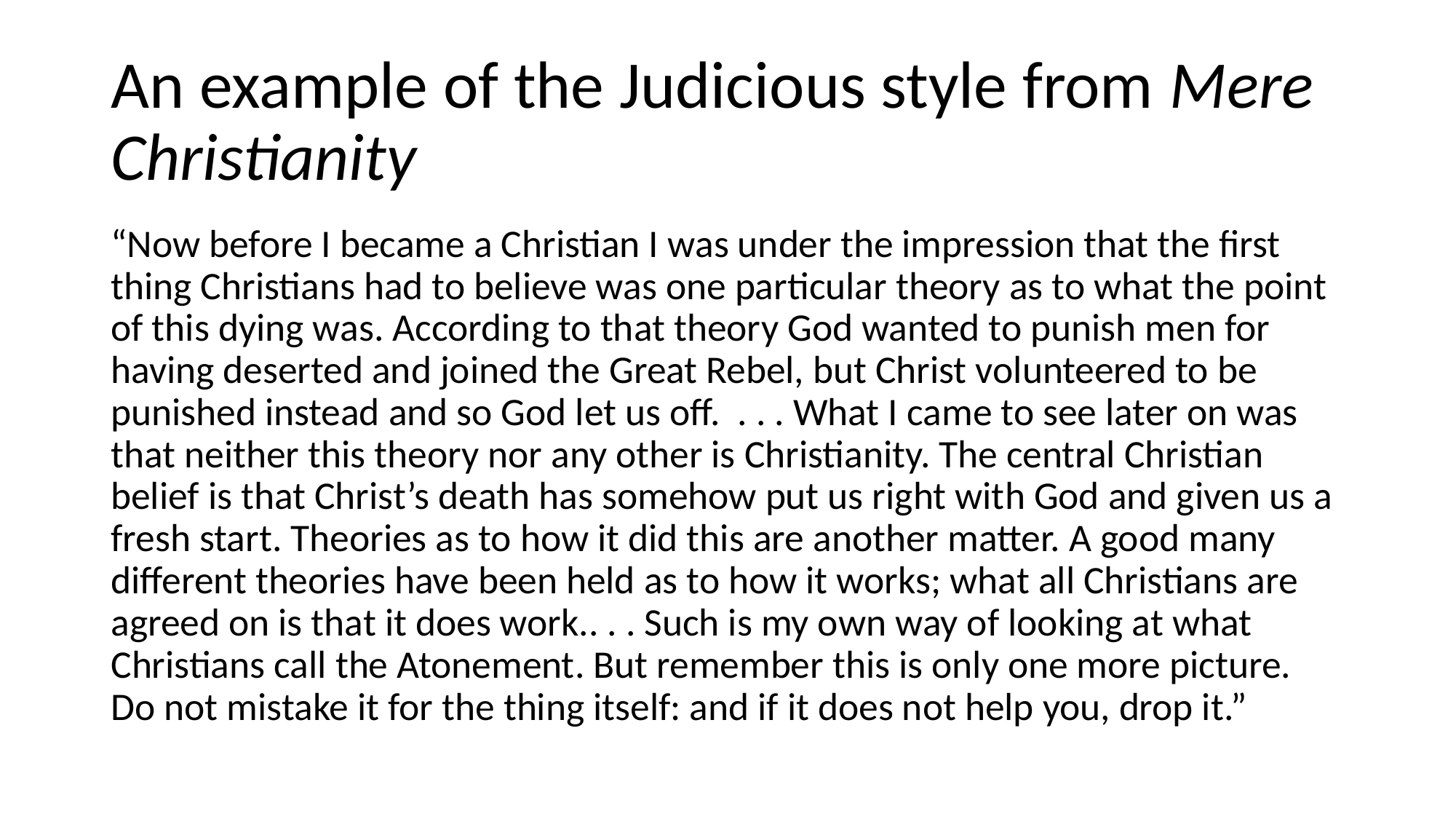

# An example of the Judicious style from Mere Christianity
“Now before I became a Christian I was under the impression that the first thing Christians had to believe was one particular theory as to what the point of this dying was. According to that theory God wanted to punish men for having deserted and joined the Great Rebel, but Christ volunteered to be punished instead and so God let us off.  . . . What I came to see later on was that neither this theory nor any other is Christianity. The central Christian belief is that Christ’s death has somehow put us right with God and given us a fresh start. Theories as to how it did this are another matter. A good many different theories have been held as to how it works; what all Christians are agreed on is that it does work.. . . Such is my own way of looking at what Christians call the Atonement. But remember this is only one more picture. Do not mistake it for the thing itself: and if it does not help you, drop it.”